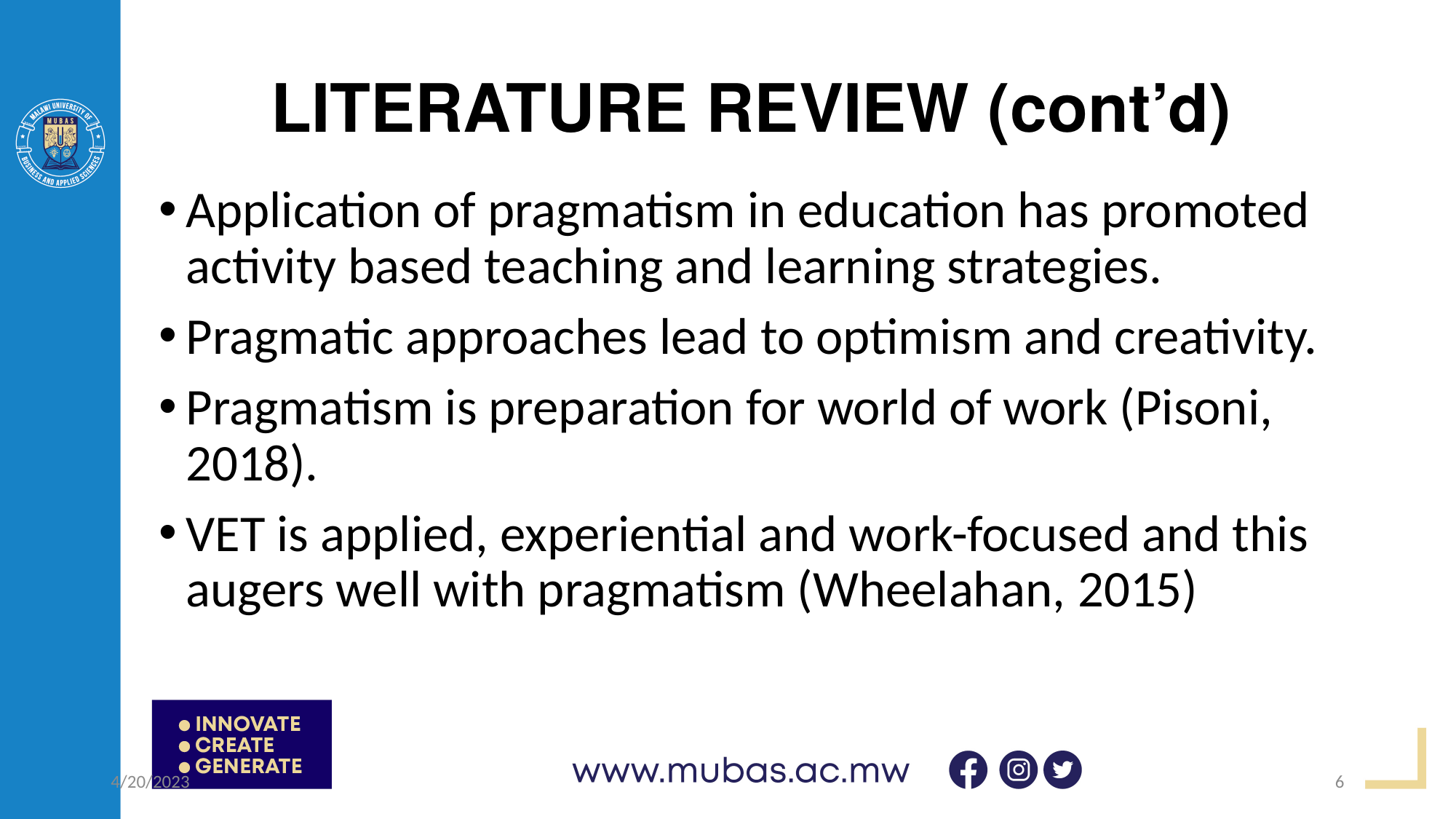

# LITERATURE REVIEW (cont’d)
Application of pragmatism in education has promoted activity based teaching and learning strategies.
Pragmatic approaches lead to optimism and creativity.
Pragmatism is preparation for world of work (Pisoni, 2018).
VET is applied, experiential and work-focused and this augers well with pragmatism (Wheelahan, 2015)
4/20/2023
6